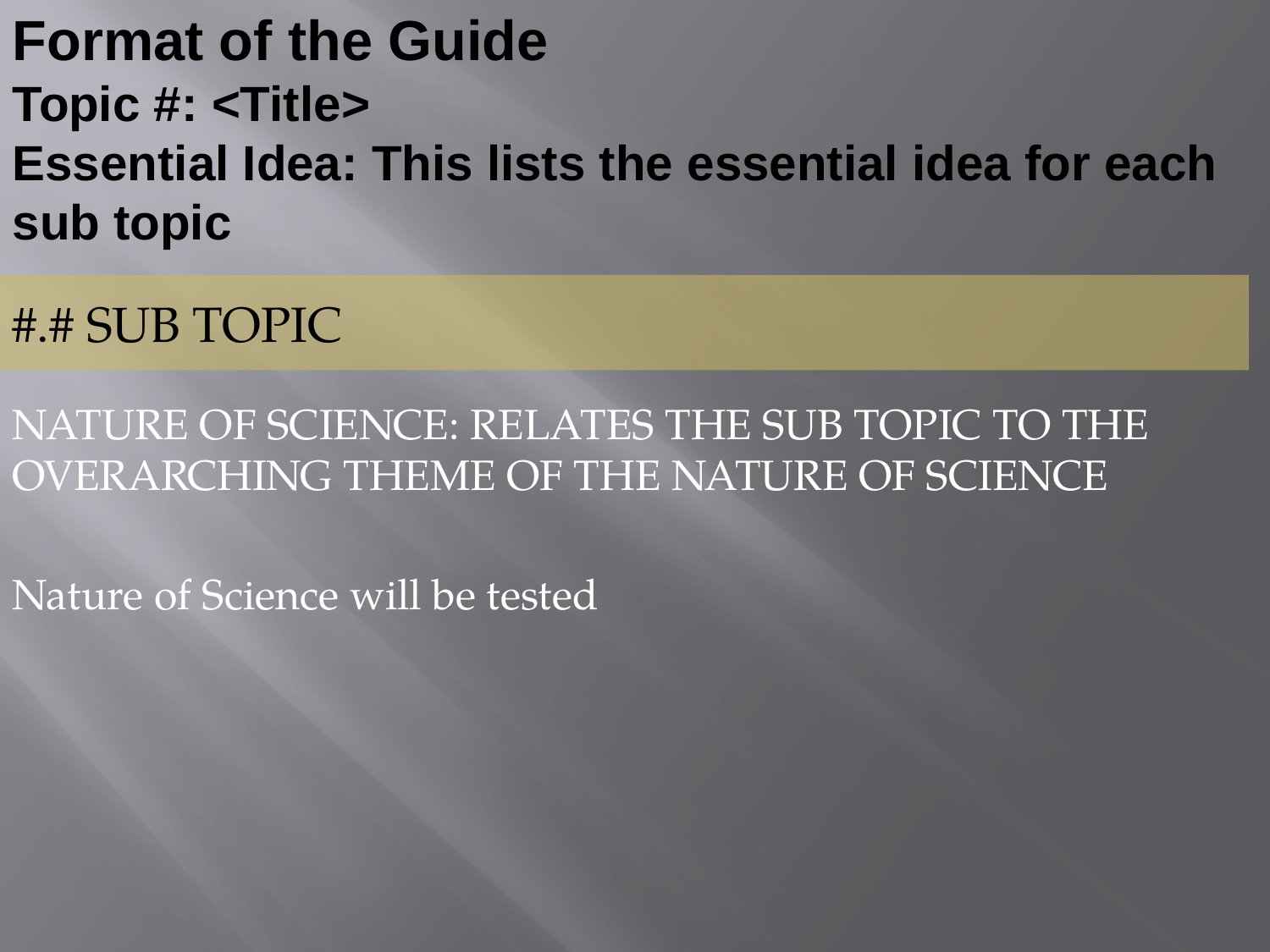

# Format of the Guide Topic #: <Title> Essential Idea: This lists the essential idea for each sub topic
#.# Sub Topic
Nature of Science: Relates the sub topic to the overarching theme of the Nature of Science

Nature of Science will be tested